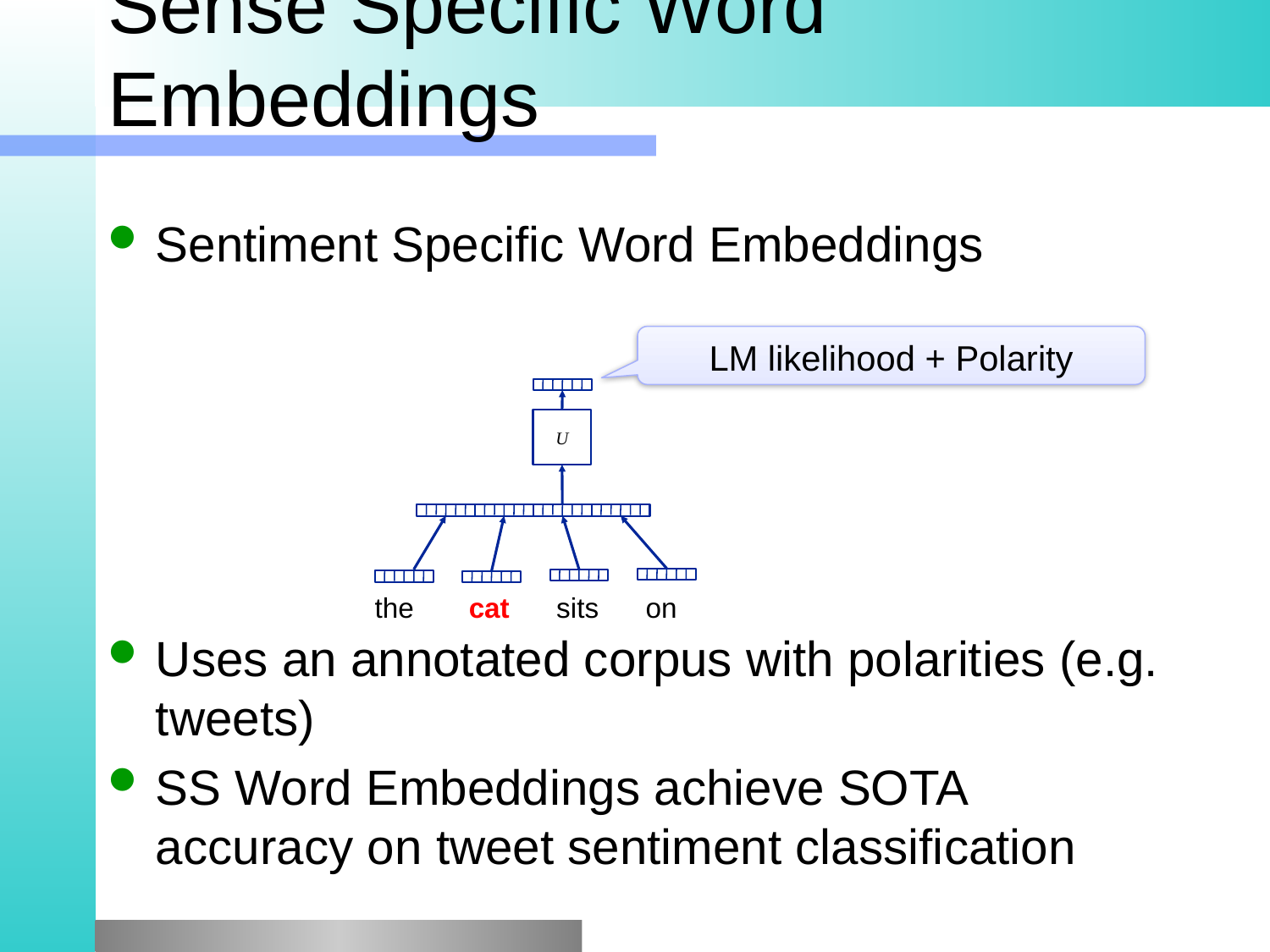

# Sense Specific Word Embeddings
Sentiment Specific Word Embeddings

Uses an annotated corpus with polarities (e.g. tweets)
SS Word Embeddings achieve SOTA accuracy on tweet sentiment classification

LM likelihood + Polarity

U

the       cat      sits      on